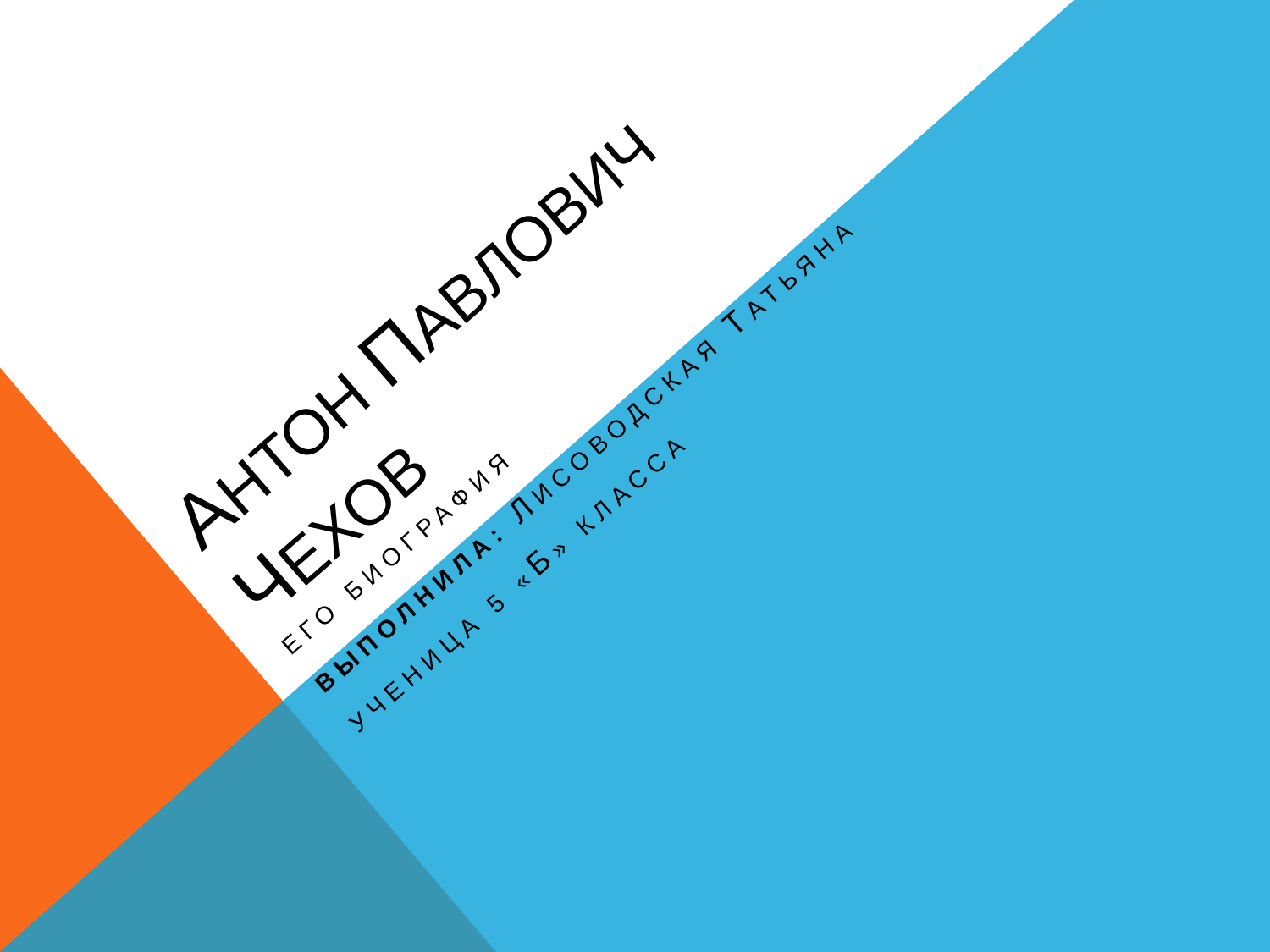

# Антон павлович чехов
Его биография
ВЫПОЛНИЛА: ЛИСОВОДСКАЯ ТАТЬЯНА
УЧЕНИЦА 5 «Б» КЛАССА